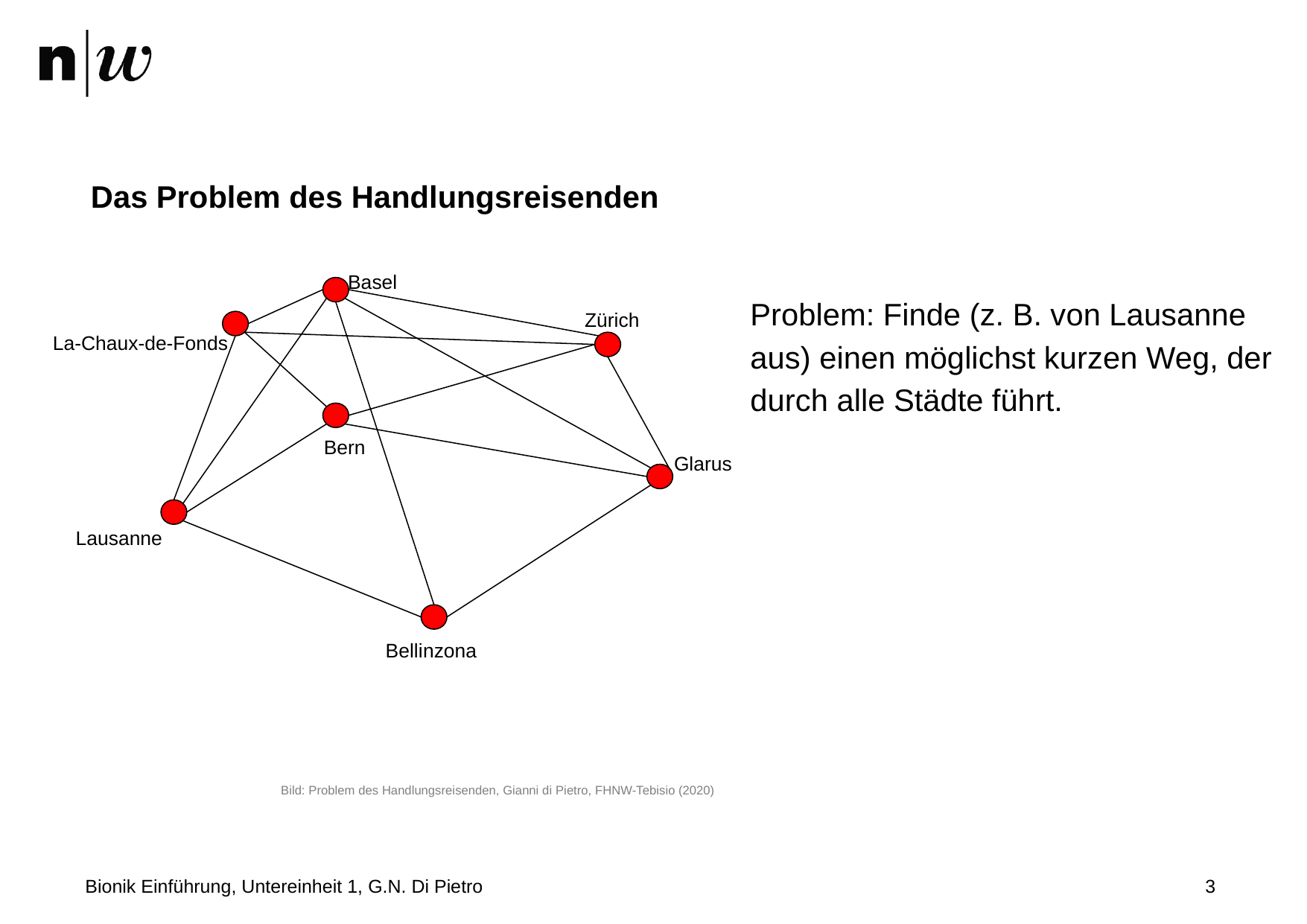

Das Problem des Handlungsreisenden
Basel

Zürich

La-Chaux-de-Fonds

Bern
Glarus

Lausanne

Bellinzona
Problem: Finde (z. B. von Lausanne aus) einen möglichst kurzen Weg, der durch alle Städte führt.
Bild: Problem des Handlungsreisenden, Gianni di Pietro, FHNW-Tebisio (2020)
Bionik Einführung, Untereinheit 1, G.N. Di Pietro
3